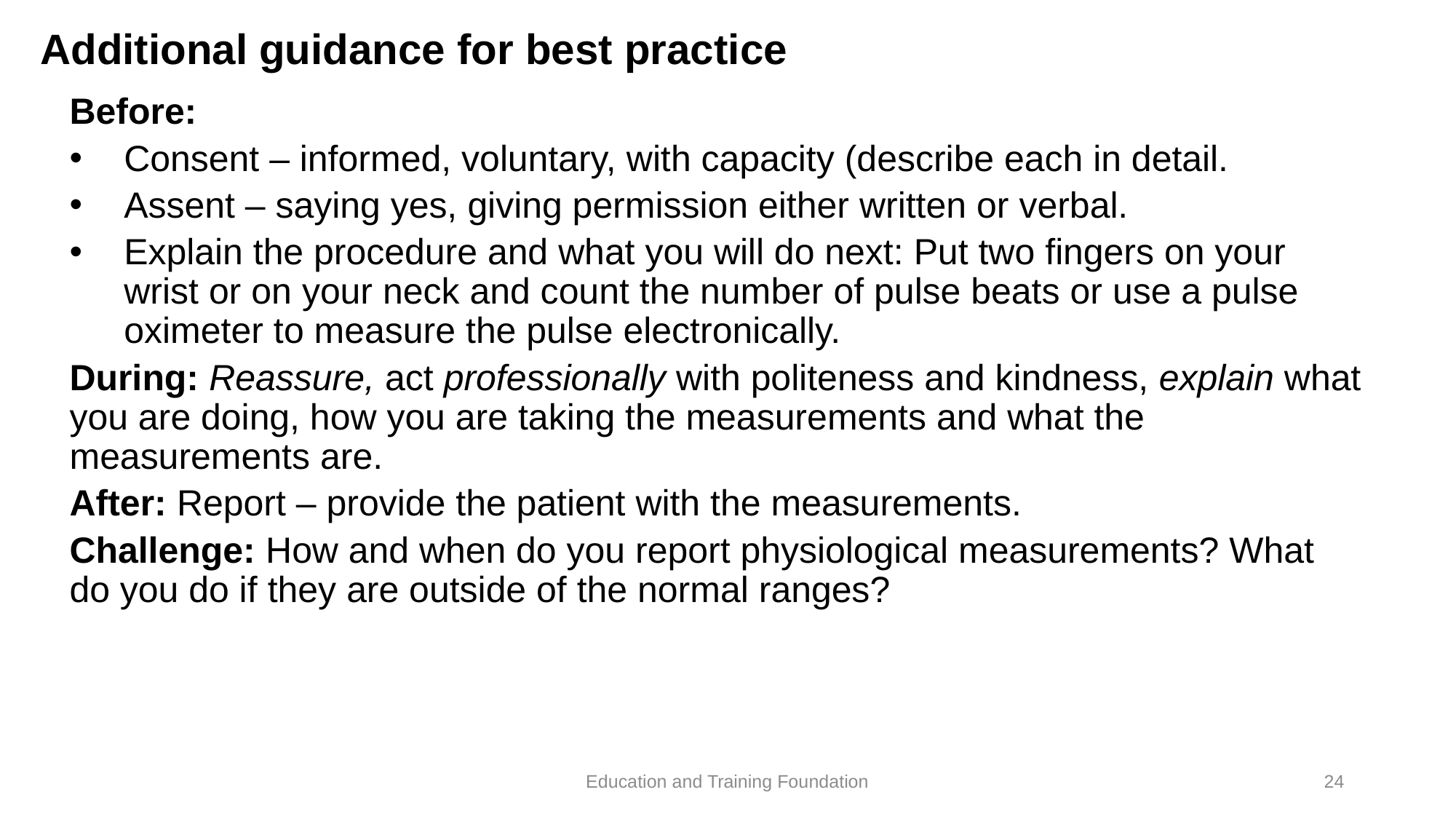

# Additional guidance for best practice
Before:
Consent – informed, voluntary, with capacity (describe each in detail.
Assent – saying yes, giving permission either written or verbal.
Explain the procedure and what you will do next: Put two fingers on your wrist or on your neck and count the number of pulse beats or use a pulse oximeter to measure the pulse electronically.
During: Reassure, act professionally with politeness and kindness, explain what you are doing, how you are taking the measurements and what the measurements are.
After: Report – provide the patient with the measurements.
Challenge: How and when do you report physiological measurements? What do you do if they are outside of the normal ranges?

Education and Training Foundation
24